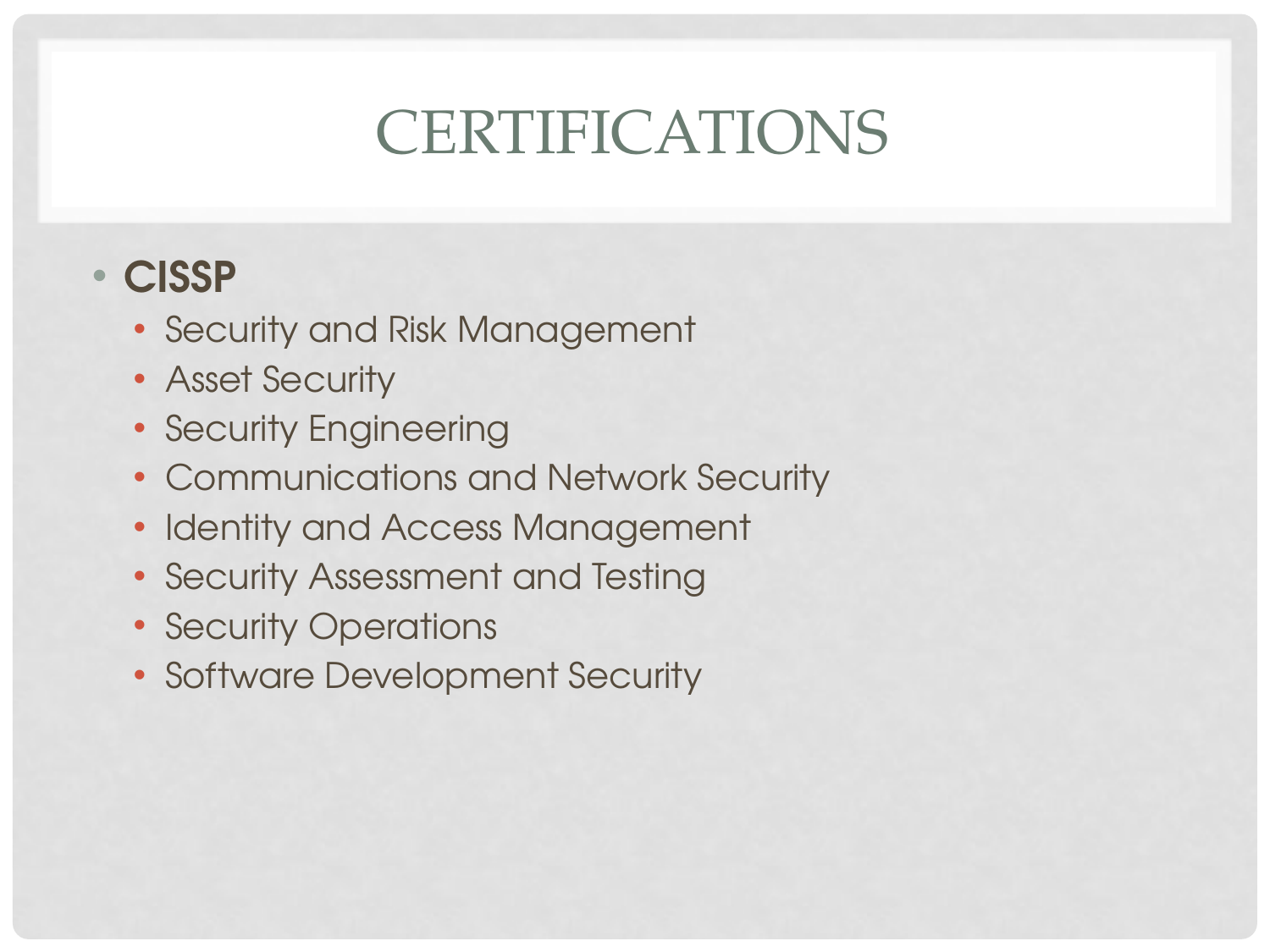

# certifications
CISSP
Security and Risk Management
Asset Security
Security Engineering
Communications and Network Security
Identity and Access Management
Security Assessment and Testing
Security Operations
Software Development Security